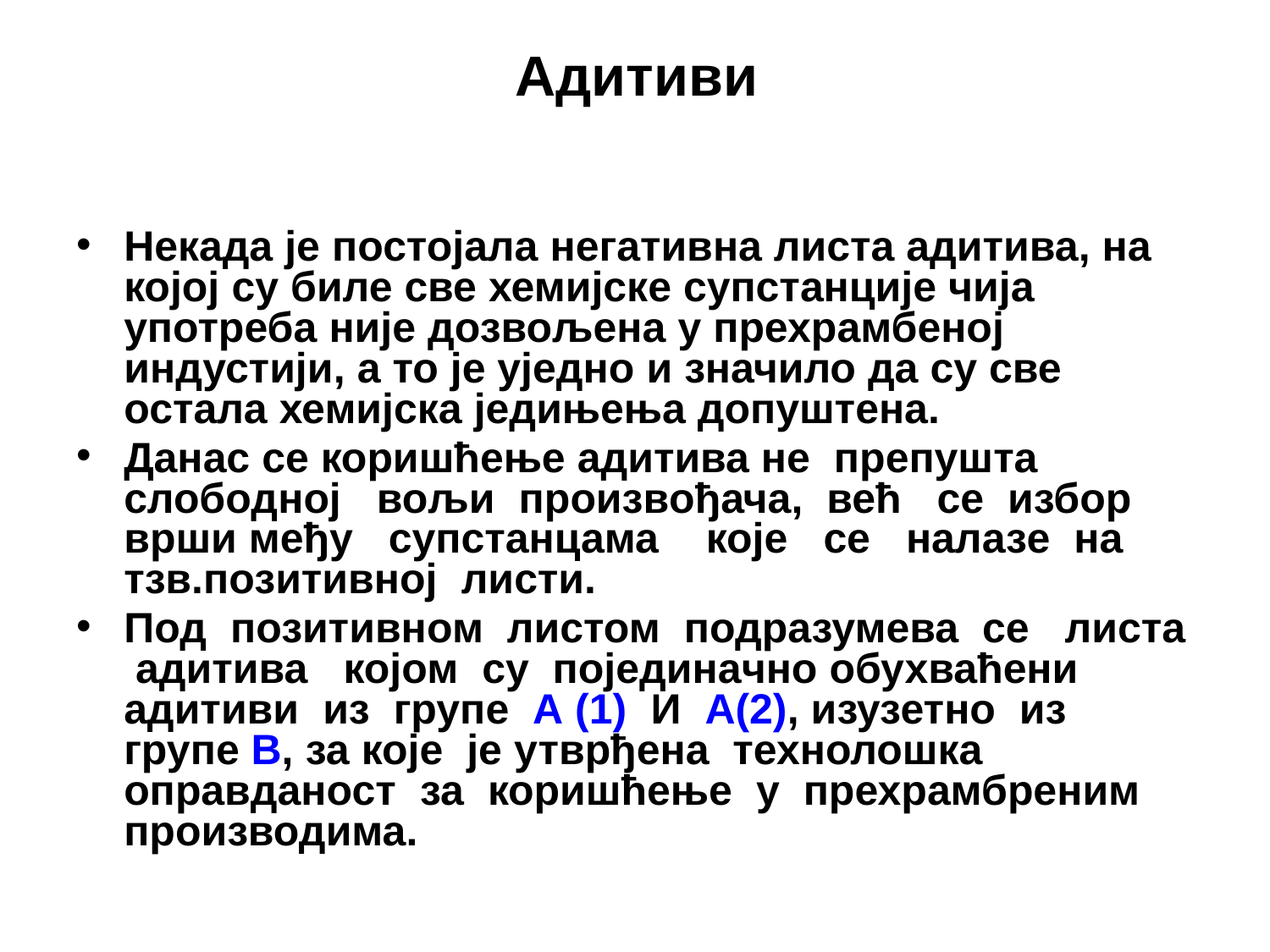

Адитиви
Некада је постојала негативна листа адитива, на којој су биле све хемијске супстанције чија употреба није дозвољена у прехрамбеној индустији, а то је уједно и значило да су све остала хемијска једињења допуштена.
Данас се коришћење адитива не  препушта  слободној   вољи  произвођача,  већ   се  избор  врши међу   супстанцама    које   се   налазе  на   тзв.позитивној  листи.
Под  позитивном  листом  подразумева  се   листа  адитива   којом  су  појединачно обухваћени  адитиви  из  групе  А (1)  И  А(2), изузетно  из  групе В, за које  је утврђена  технолошка  оправданост  за  коришћење  у  прехрамбреним  производима.